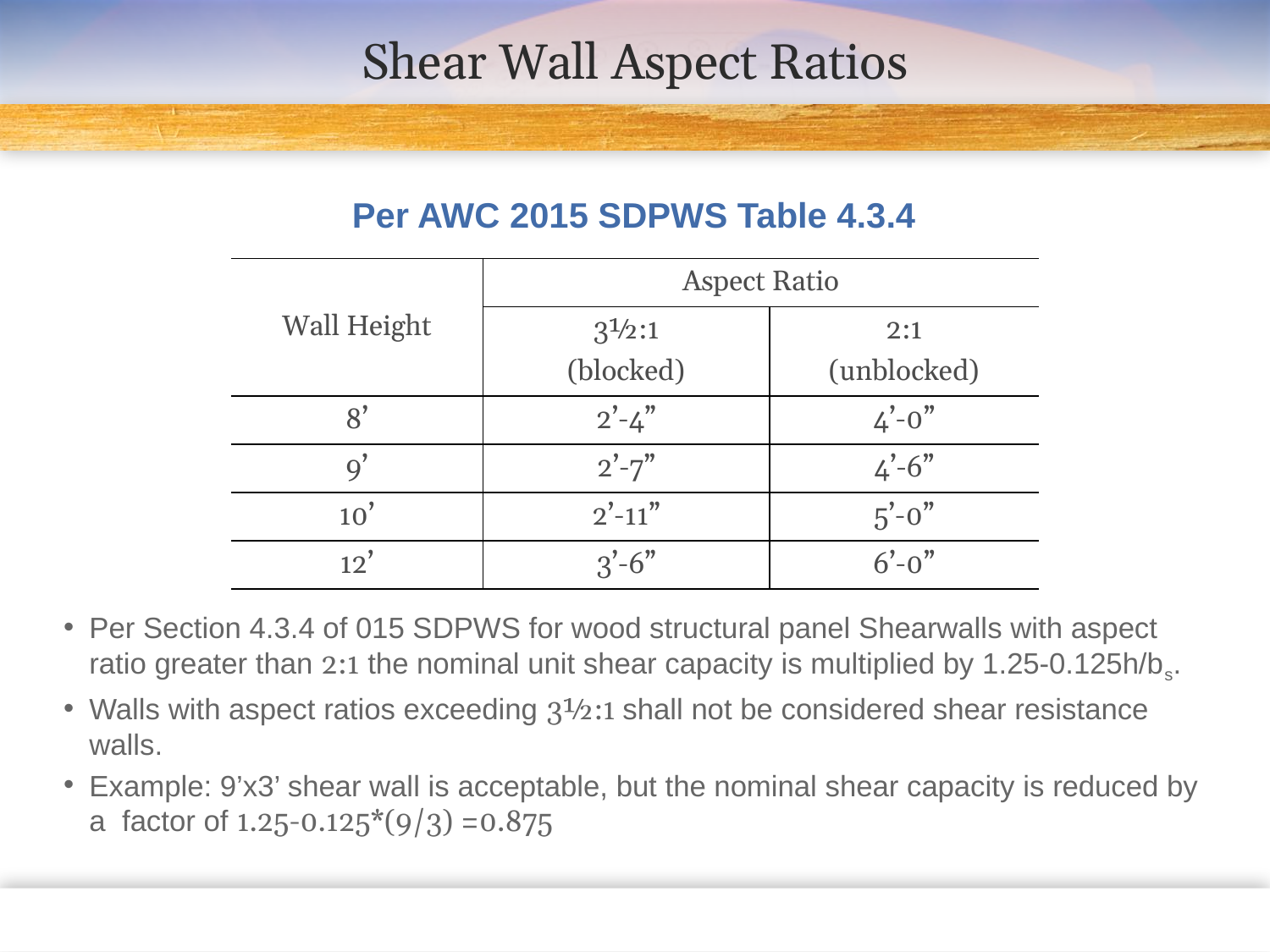

# Shear Wall Aspect Ratios
Per AWC 2015 SDPWS Table 4.3.4
| Wall Height | Aspect Ratio |  |
| --- | --- | --- |
|  | 3½:1 (blocked) | 2:1 (unblocked) |
| 8’ | 2’-4” | 4’-0” |
| 9’ | 2’-7” | 4’-6” |
| 10’ | 2’-11” | 5’-0” |
| 12’ | 3’-6” | 6’-0” |
Per Section 4.3.4 of 015 SDPWS for wood structural panel Shearwalls with aspect ratio greater than 2:1 the nominal unit shear capacity is multiplied by 1.25-0.125h/bs.
Walls with aspect ratios exceeding 3½:1 shall not be considered shear resistance walls.
Example: 9’x3’ shear wall is acceptable, but the nominal shear capacity is reduced by a  factor of 1.25-0.125*(9/3) =0.875